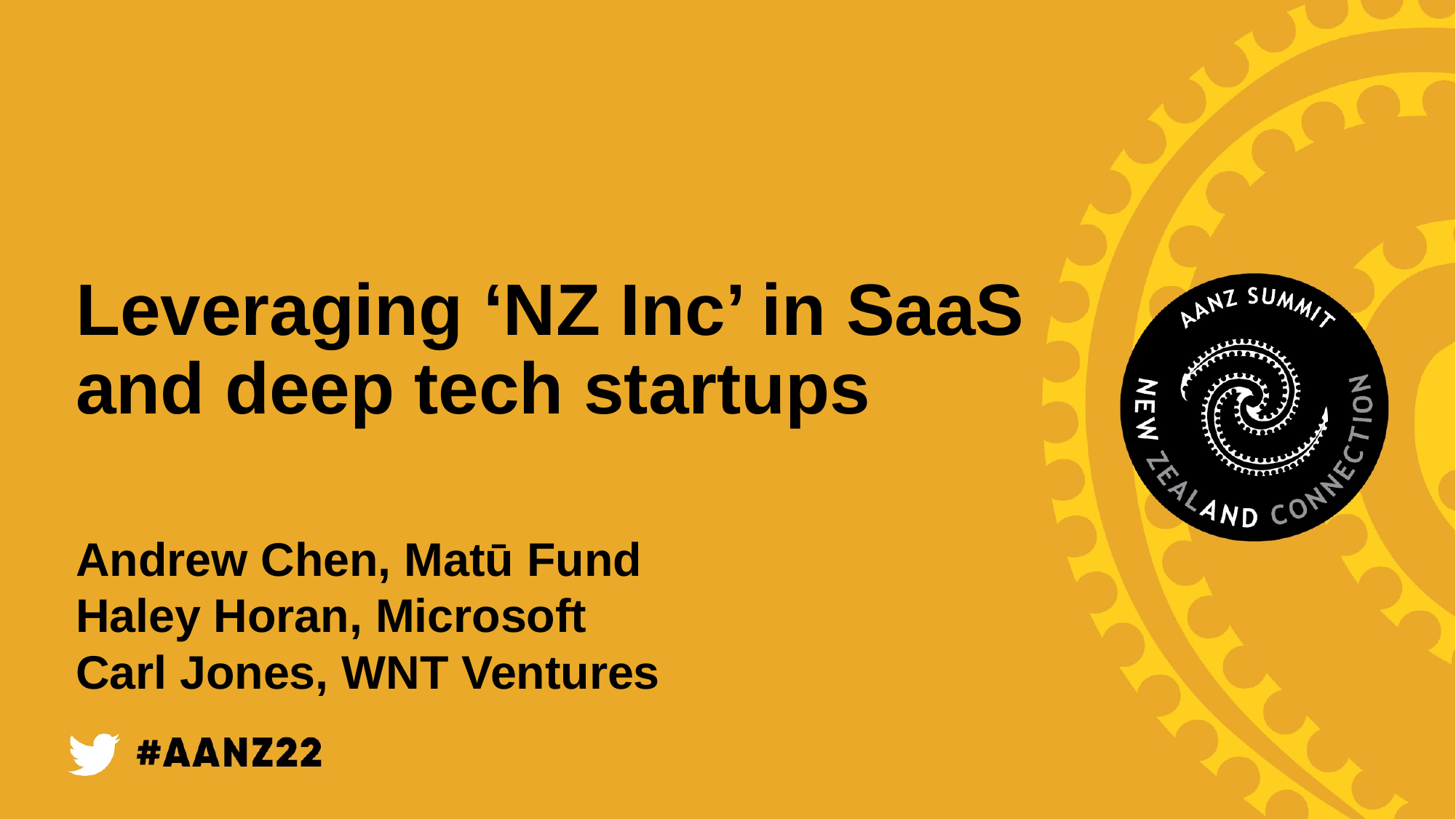

Leveraging ‘NZ Inc’ in SaaS and deep tech startups
Andrew Chen, Matū Fund
Haley Horan, Microsoft
Carl Jones, WNT Ventures